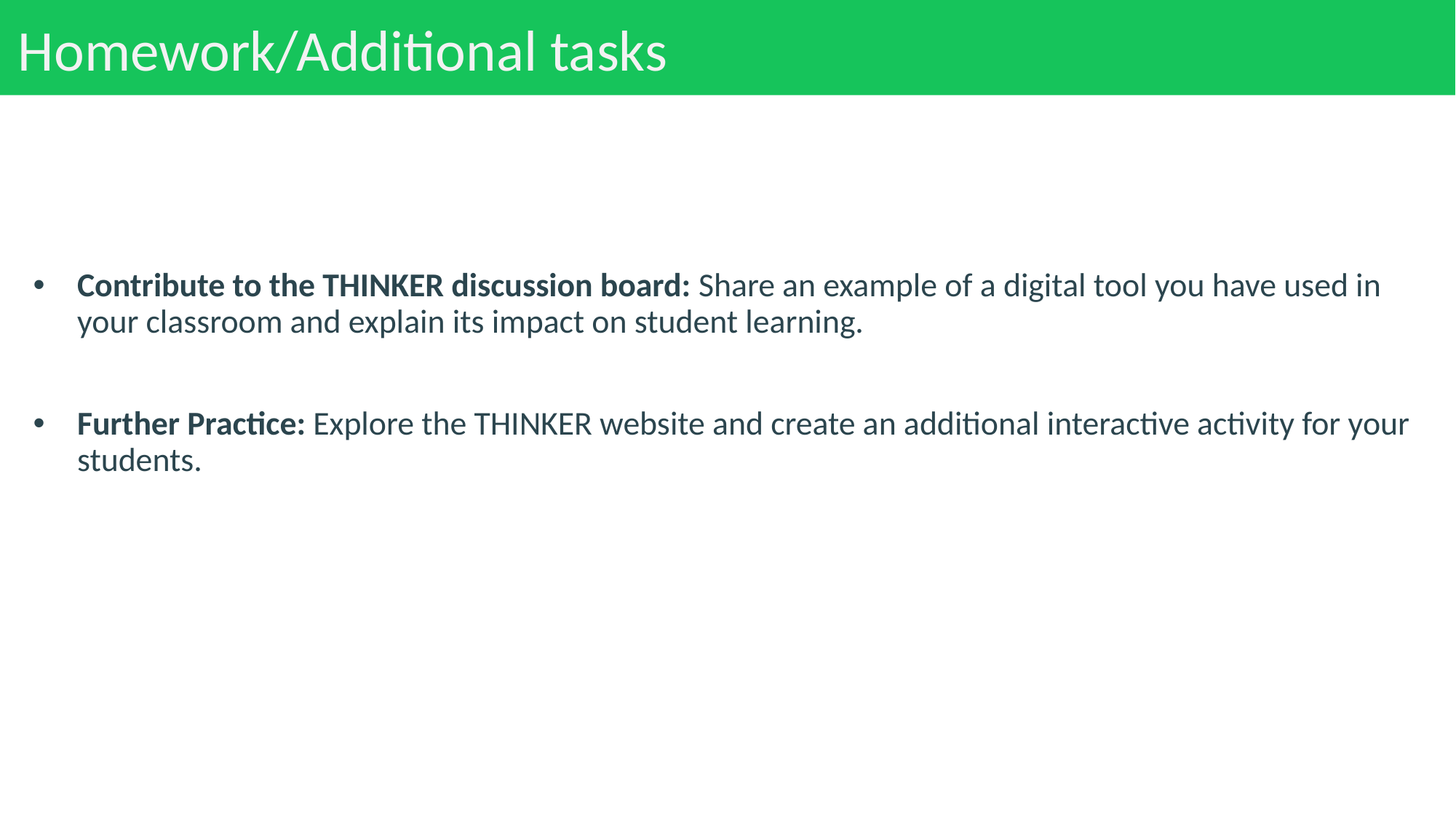

# Homework/Additional tasks

Contribute to the THINKER discussion board: Share an example of a digital tool you have used in your classroom and explain its impact on student learning.

Further Practice: Explore the THINKER website and create an additional interactive activity for your students.